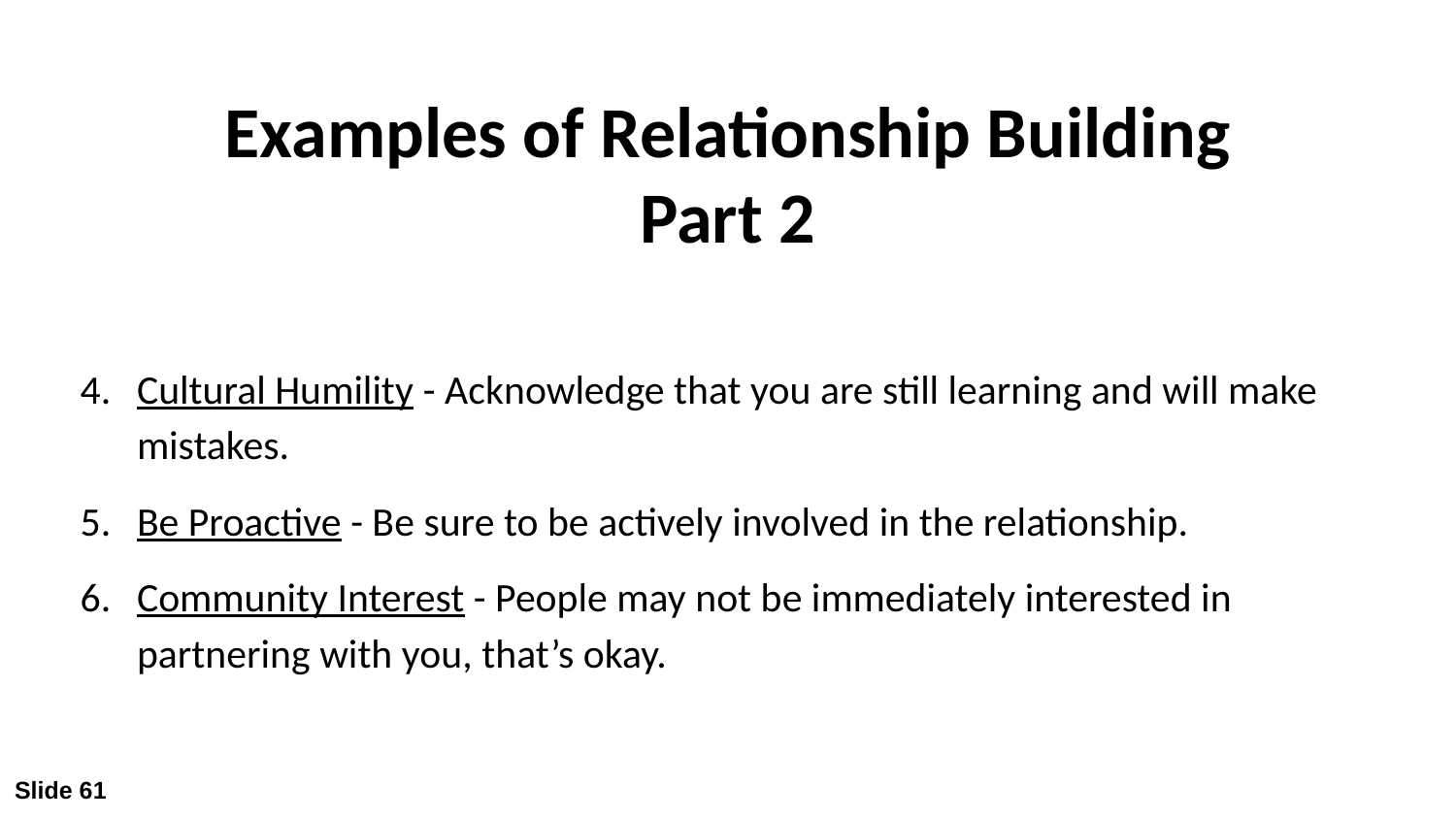

# Examples of Relationship Building
Part 2

Cultural Humility - Acknowledge that you are still learning and will make mistakes.
Be Proactive - Be sure to be actively involved in the relationship.
Community Interest - People may not be immediately interested in partnering with you, that’s okay.
Slide 61